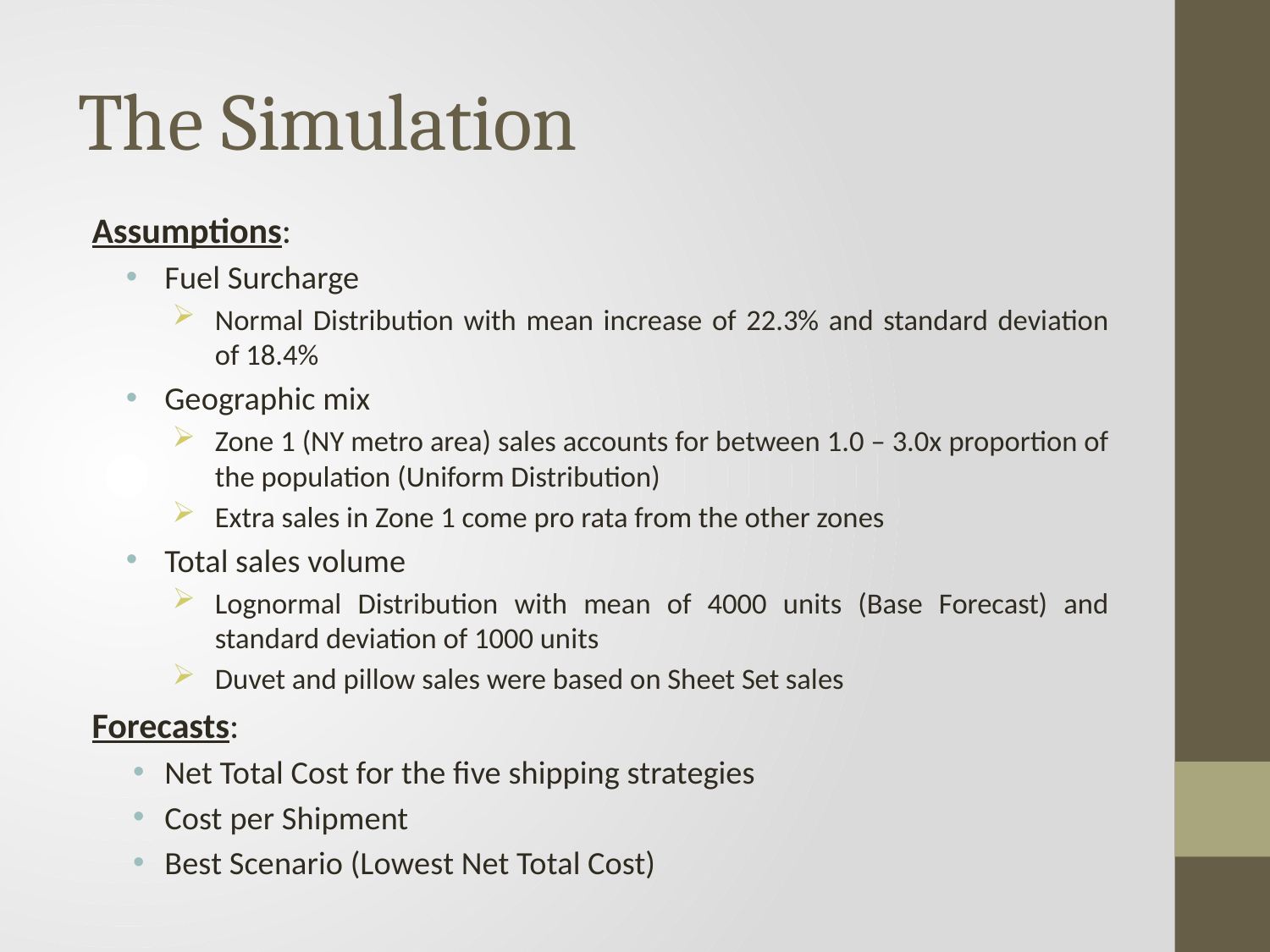

# The Simulation
Assumptions:
Fuel Surcharge
Normal Distribution with mean increase of 22.3% and standard deviation of 18.4%
Geographic mix
Zone 1 (NY metro area) sales accounts for between 1.0 – 3.0x proportion of the population (Uniform Distribution)
Extra sales in Zone 1 come pro rata from the other zones
Total sales volume
Lognormal Distribution with mean of 4000 units (Base Forecast) and standard deviation of 1000 units
Duvet and pillow sales were based on Sheet Set sales
Forecasts:
Net Total Cost for the five shipping strategies
Cost per Shipment
Best Scenario (Lowest Net Total Cost)